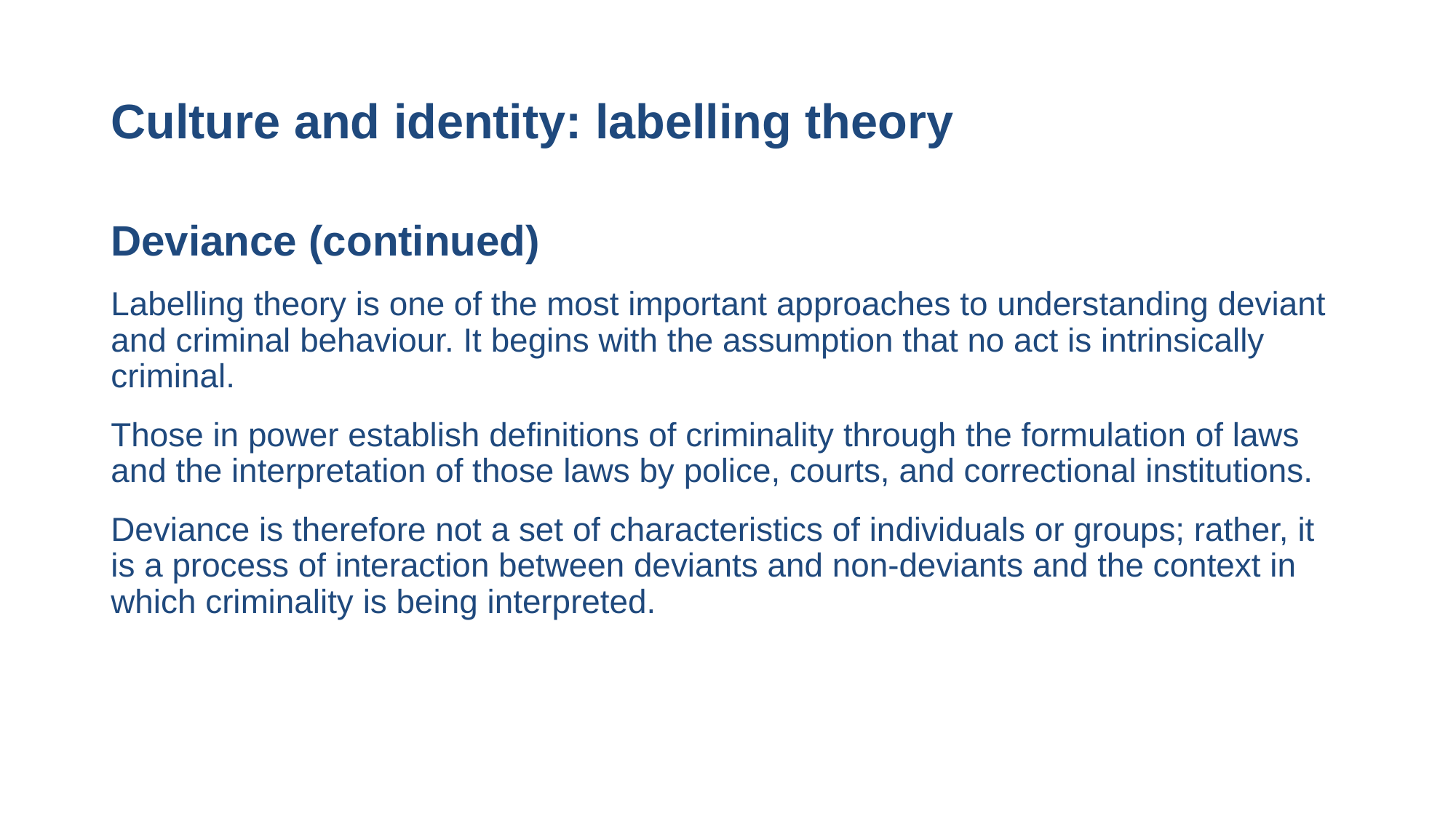

# Culture and identity: labelling theory
Deviance (continued)
Labelling theory is one of the most important approaches to understanding deviant and criminal behaviour. It begins with the assumption that no act is intrinsically criminal.
Those in power establish definitions of criminality through the formulation of laws and the interpretation of those laws by police, courts, and correctional institutions.
Deviance is therefore not a set of characteristics of individuals or groups; rather, it is a process of interaction between deviants and non-deviants and the context in which criminality is being interpreted.